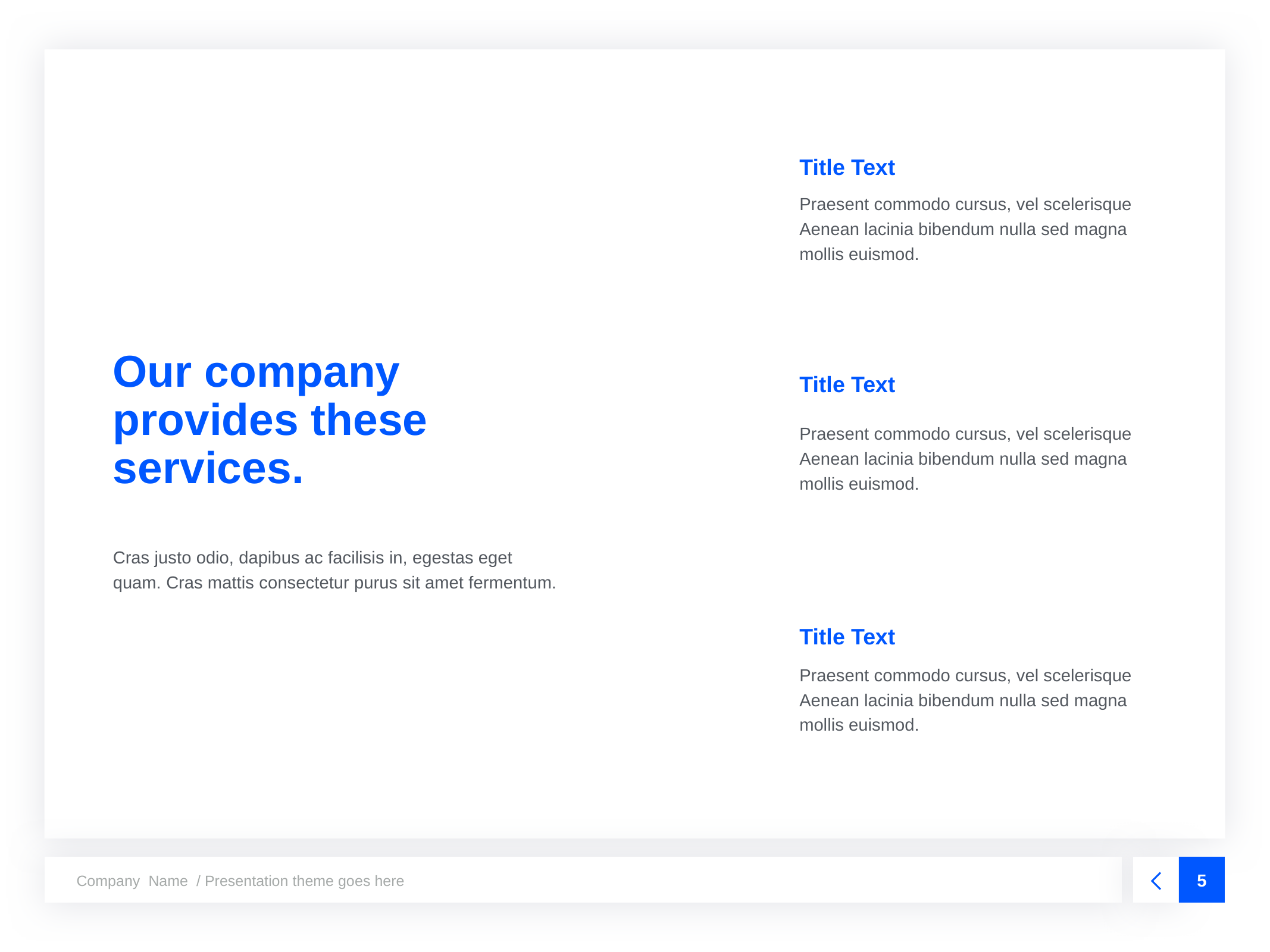

Title Text

Praesent commodo cursus, vel scelerisque Aenean lacinia bibendum nulla sed magna mollis euismod.
# Our company provides these services.
Title Text

Praesent commodo cursus, vel scelerisque Aenean lacinia bibendum nulla sed magna mollis euismod.
Cras justo odio, dapibus ac facilisis in, egestas eget quam. Cras mattis consectetur purus sit amet fermentum.
Title Text

Praesent commodo cursus, vel scelerisque Aenean lacinia bibendum nulla sed magna mollis euismod.
5
Company  Name  / Presentation theme goes here